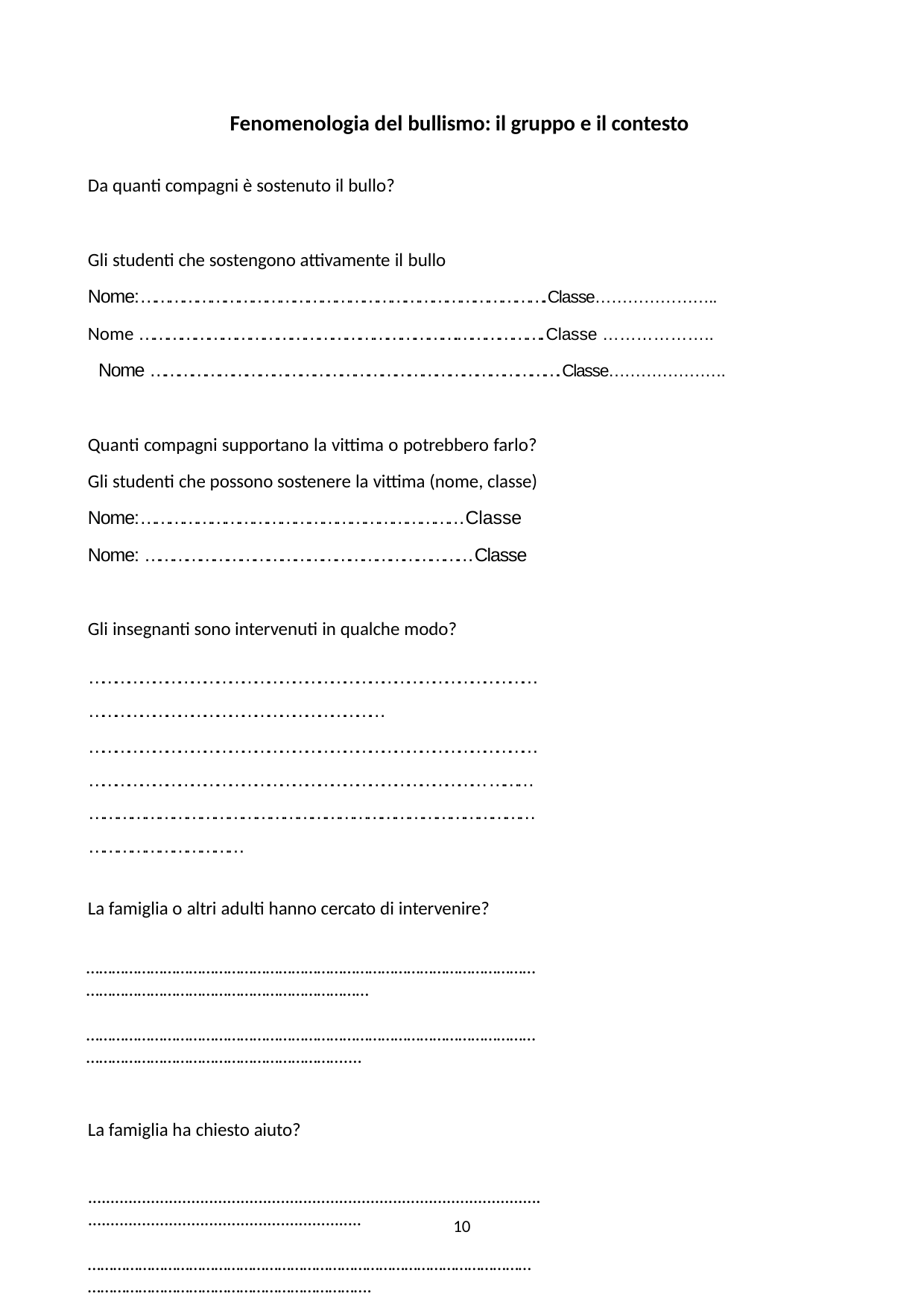

Fenomenologia del bullismo: il gruppo e il contesto

Da quanti compagni è sostenuto il bullo?

Gli studenti che sostengono attivamente il bullo
Nome:……………………………………………………………………………..Classe…………………..
Nome …………………………………………………………….     ………………   ..  Classe ………………..
  Nome ……………………………………………………………………………….    Classe………………….

Quanti compagni supportano la vittima o potrebbero farlo?  Gli studenti che possono sostenere la vittima (nome, classe)  Nome:……………………………………………………………Classe
Nome: ………………………………………………………………Classe

Gli insegnanti sono intervenuti in qualche modo?
…………………………………………………………………………………………………………………………………………………………
…………………………………………………………………………………………………………………………………………………………………………………………………………………………………………………………………………………………………………

La famiglia o altri adulti hanno cercato di intervenire?

………………………………………………………………………………………………………………………………………………………

…………………………………………………………………………………………………………………………………………………....

La famiglia ha chiesto aiuto?

..................................................................................................................................................................

……………………………………………………………………………………………………………………………………………………….
10